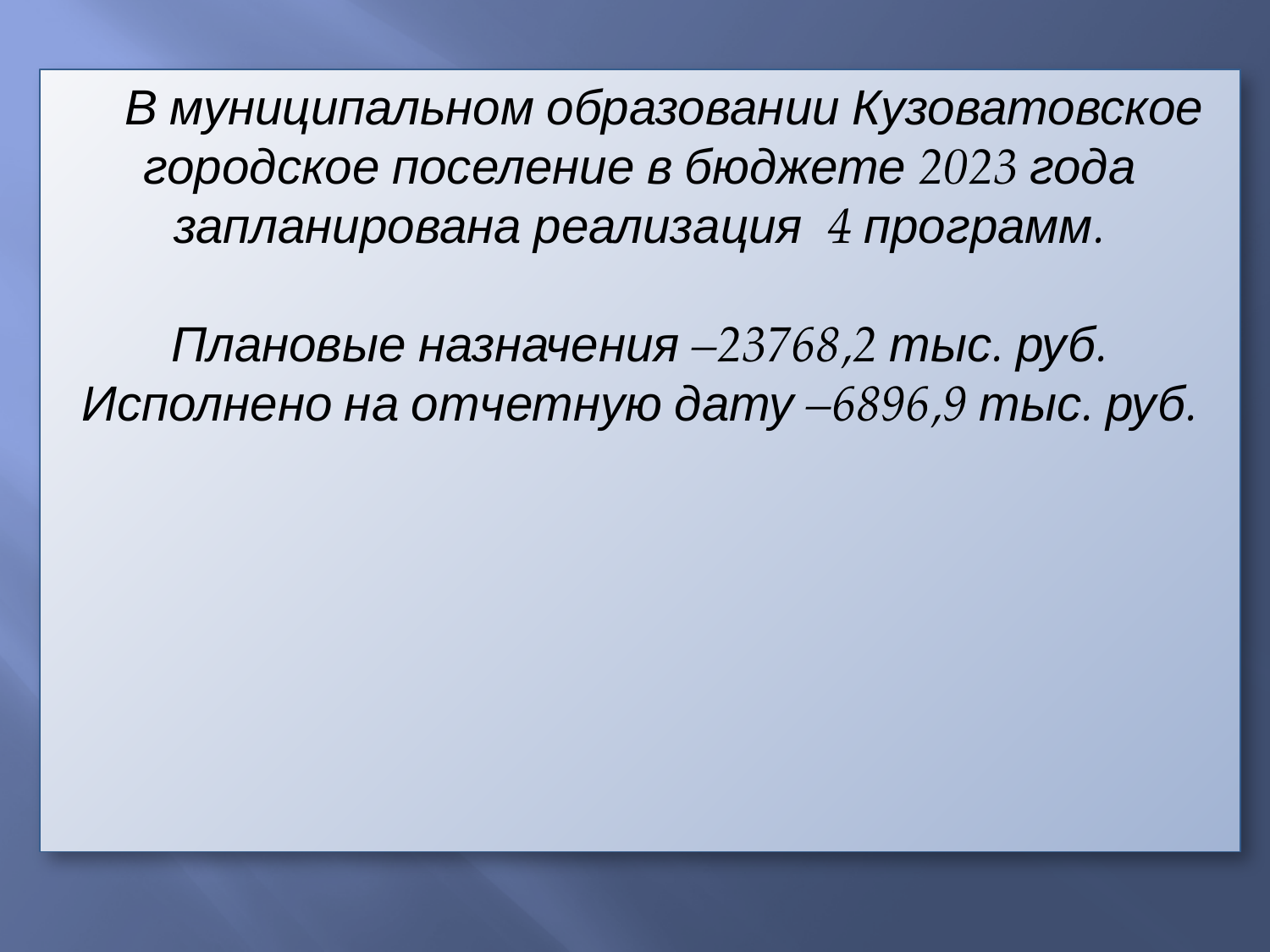

В муниципальном образовании Кузоватовское городское поселение в бюджете 2023 года запланирована реализация  4 программ.

Плановые назначения –23768,2 тыс. руб.
Исполнено на отчетную дату –6896,9 тыс. руб.